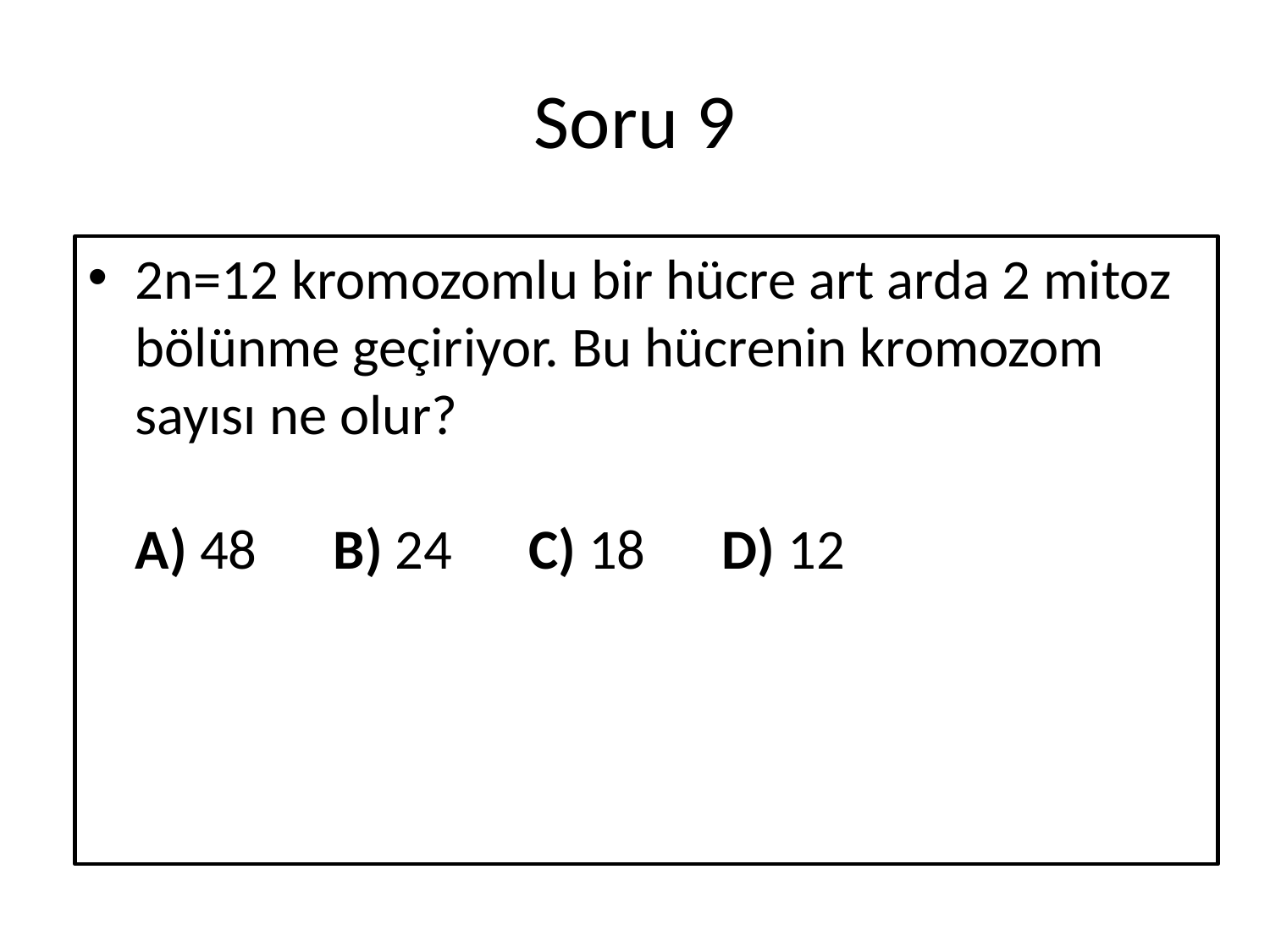

# Soru 9
2n=12 kromozomlu bir hücre art arda 2 mitoz bölünme geçiriyor. Bu hücrenin kromozom sayısı ne olur? 
A) 48      B) 24      C) 18      D) 12